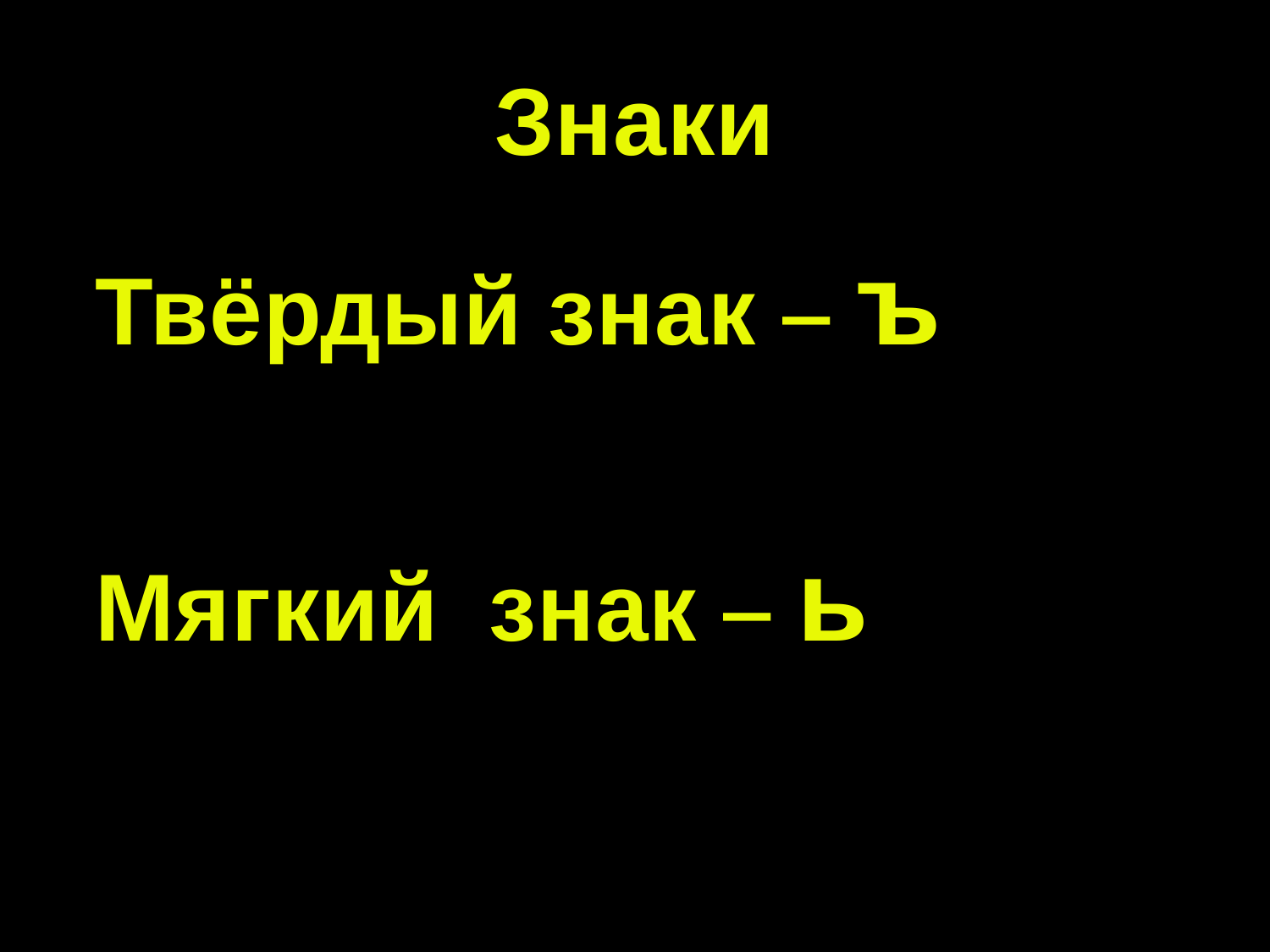

# Знаки
Твёрдый знак – ъ

Мягкий  знак – ь